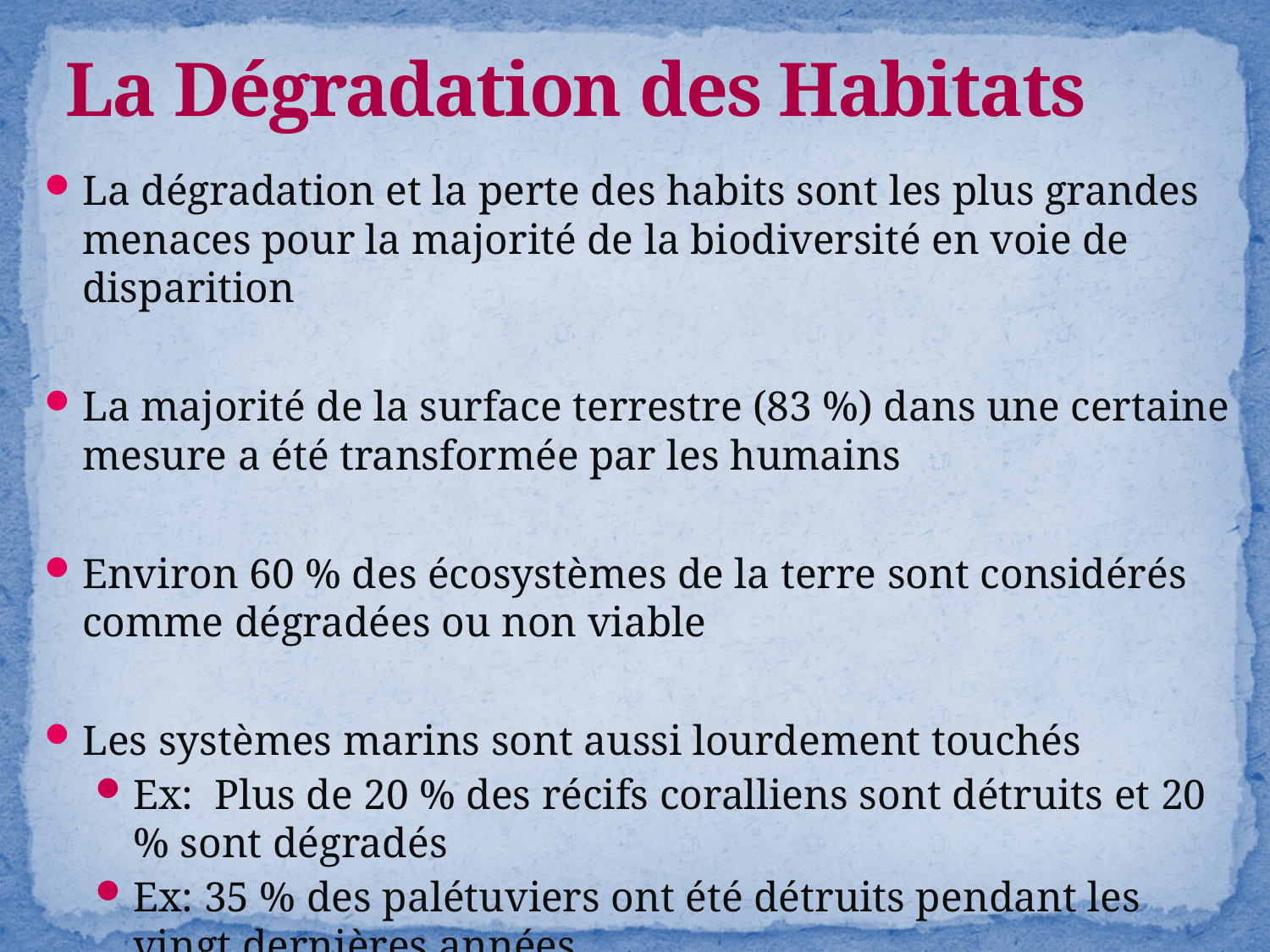

# La Dégradation des Habitats
La dégradation et la perte des habits sont les plus grandes menaces pour la majorité de la biodiversité en voie de disparition

La majorité de la surface terrestre (83 %) dans une certaine mesure a été transformée par les humains

Environ 60 % des écosystèmes de la terre sont considérés comme dégradées ou non viable

Les systèmes marins sont aussi lourdement touchés
Ex:  Plus de 20 % des récifs coralliens sont détruits et 20 % sont dégradés
Ex: 35 % des palétuviers ont été détruits pendant les vingt dernières années